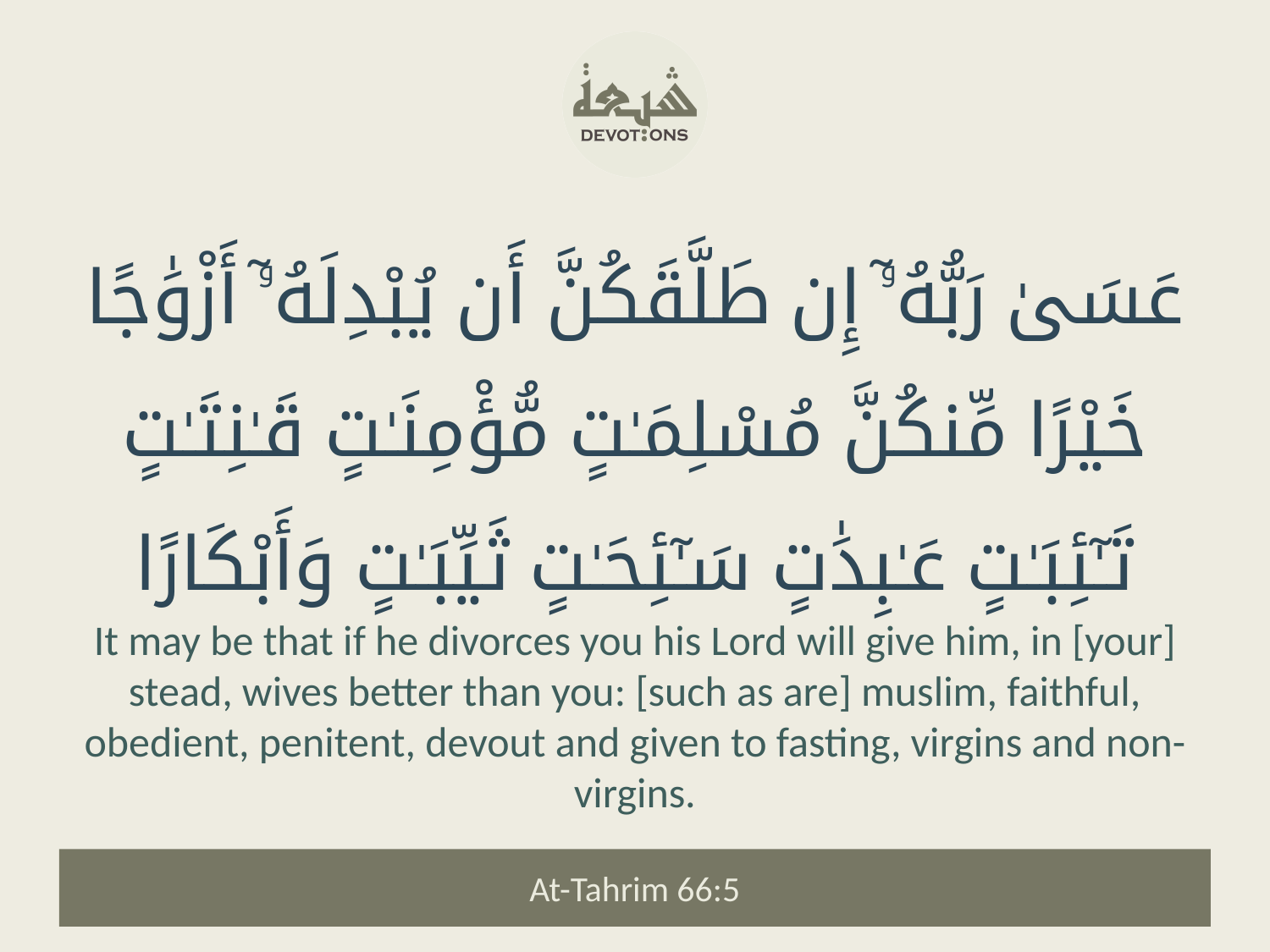

عَسَىٰ رَبُّهُۥٓ إِن طَلَّقَكُنَّ أَن يُبْدِلَهُۥٓ أَزْوَٰجًا خَيْرًا مِّنكُنَّ مُسْلِمَـٰتٍ مُّؤْمِنَـٰتٍ قَـٰنِتَـٰتٍ تَـٰٓئِبَـٰتٍ عَـٰبِدَٰتٍ سَـٰٓئِحَـٰتٍ ثَيِّبَـٰتٍ وَأَبْكَارًا
It may be that if he divorces you his Lord will give him, in [your] stead, wives better than you: [such as are] muslim, faithful, obedient, penitent, devout and given to fasting, virgins and non-virgins.
At-Tahrim 66:5